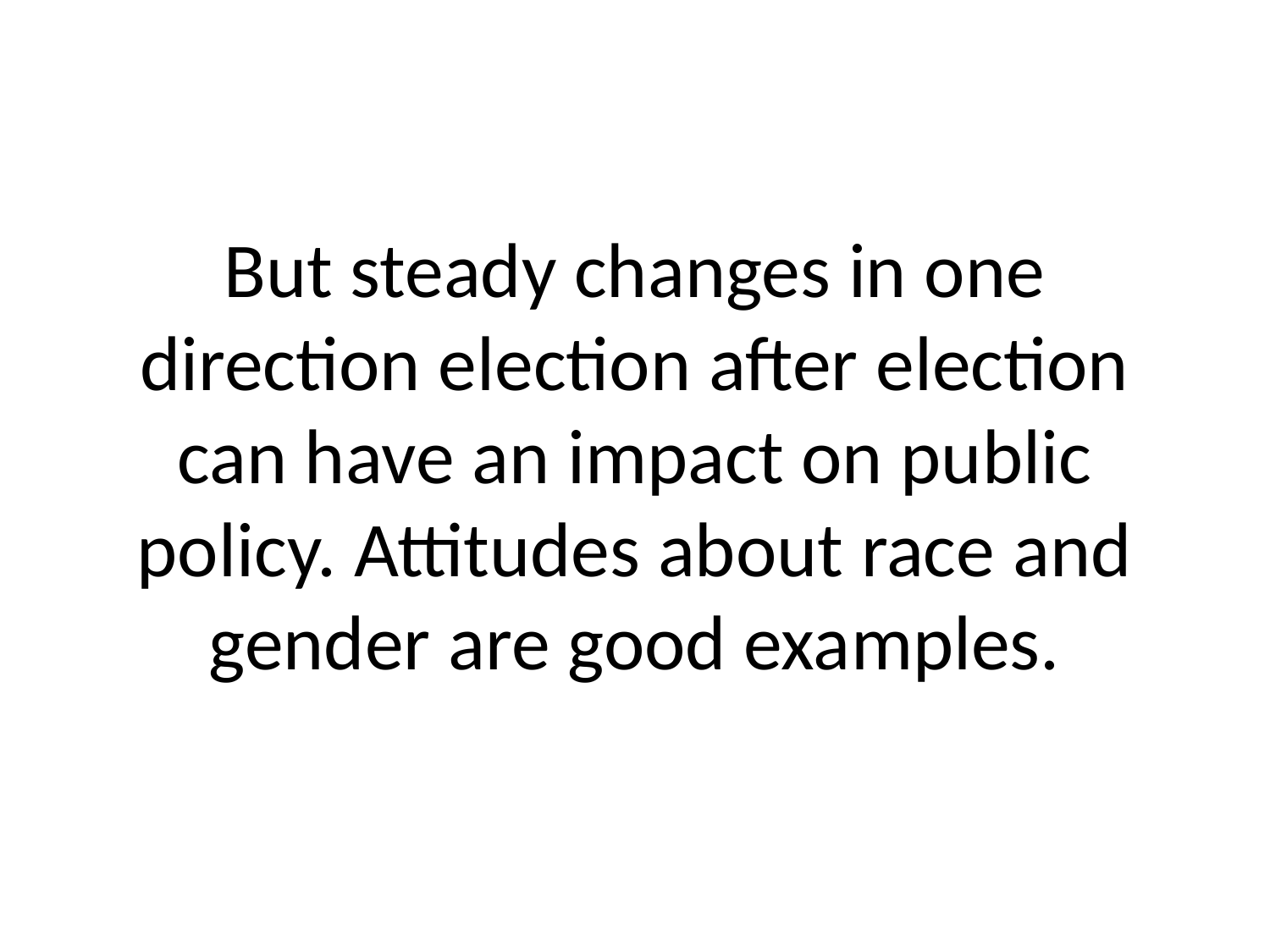

# But steady changes in one direction election after election can have an impact on public policy. Attitudes about race and gender are good examples.